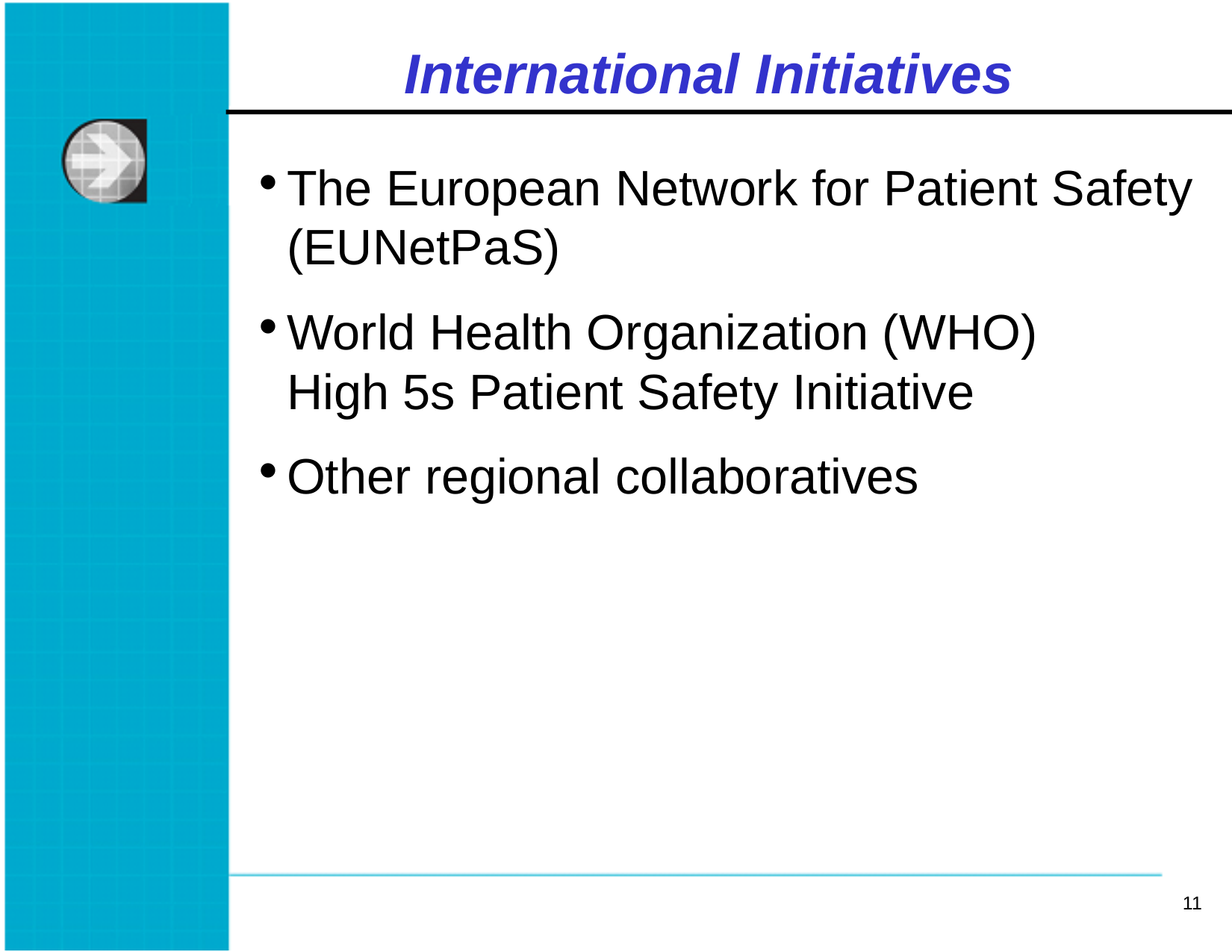

# International Initiatives
The European Network for Patient Safety (EUNetPaS)
World Health Organization (WHO)     High 5s Patient Safety Initiative
Other regional collaboratives

11